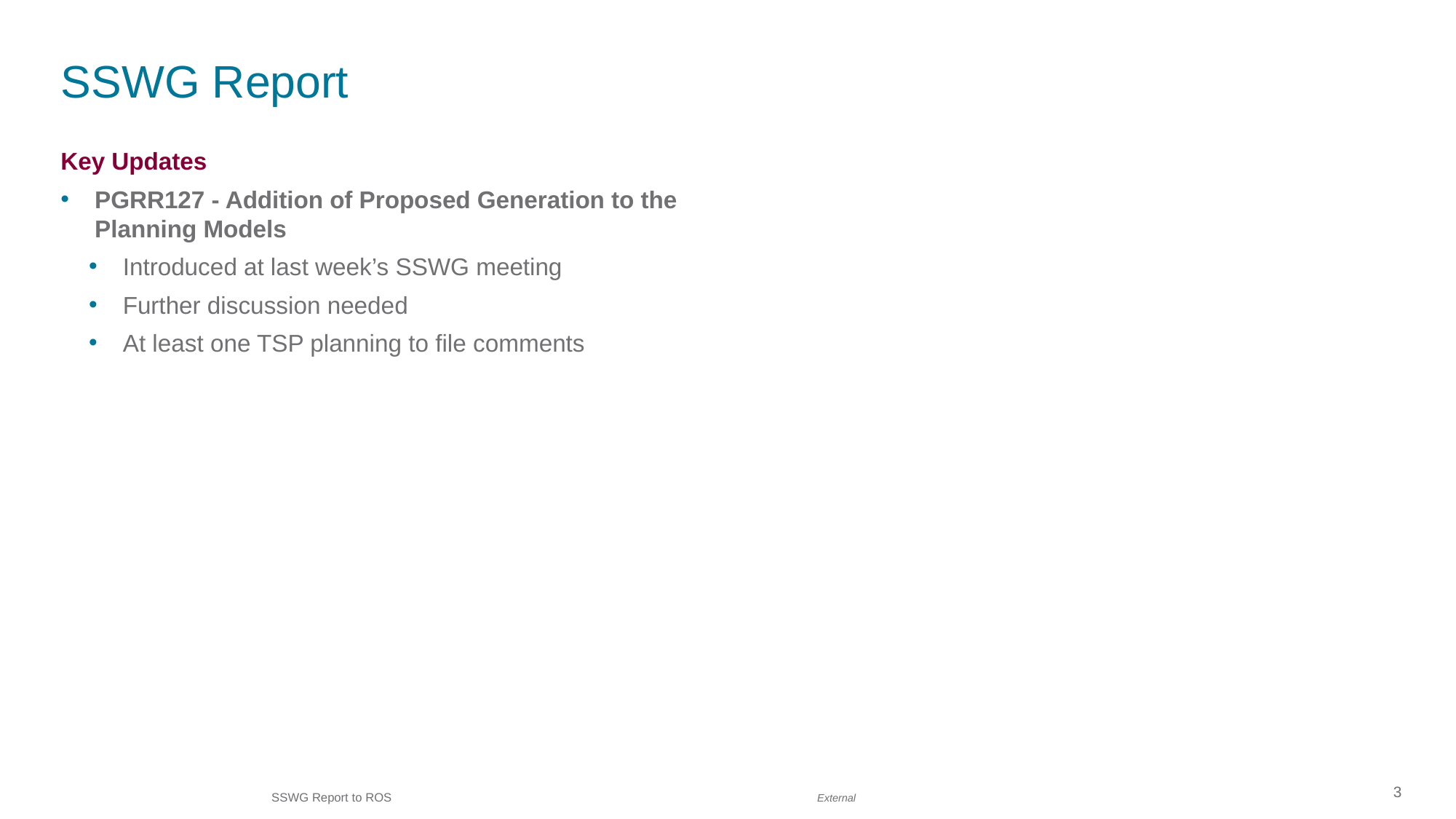

# SSWG Report
Key Updates
PGRR127 - Addition of Proposed Generation to the Planning Models
Introduced at last week’s SSWG meeting
Further discussion needed
At least one TSP planning to file comments

3
SSWG Report to ROS                   				External